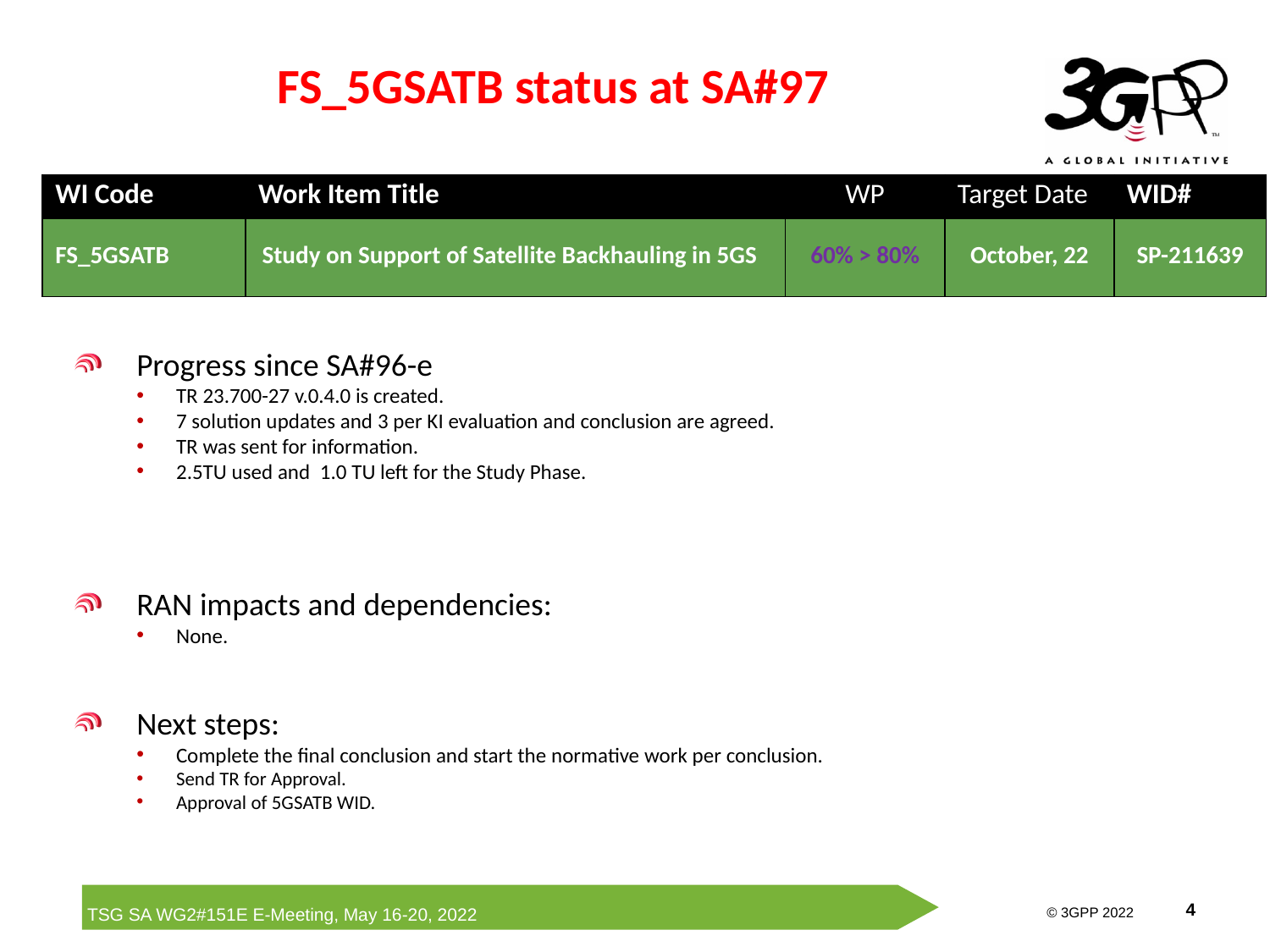

# FS_5GSATB status at SA#97
| WI Code | Work Item Title | WP | Target Date | WID# |
| --- | --- | --- | --- | --- |
| FS\_5GSATB | Study on Support of Satellite Backhauling in 5GS | 60% > 80% | October, 22 | SP-211639 |
Progress since SA#96-e
TR 23.700-27 v.0.4.0 is created.
7 solution updates and 3 per KI evaluation and conclusion are agreed.
TR was sent for information.
2.5TU used and  1.0 TU left for the Study Phase.

RAN impacts and dependencies:
None.

Next steps:
Complete the final conclusion and start the normative work per conclusion.
Send TR for Approval.
Approval of 5GSATB WID.